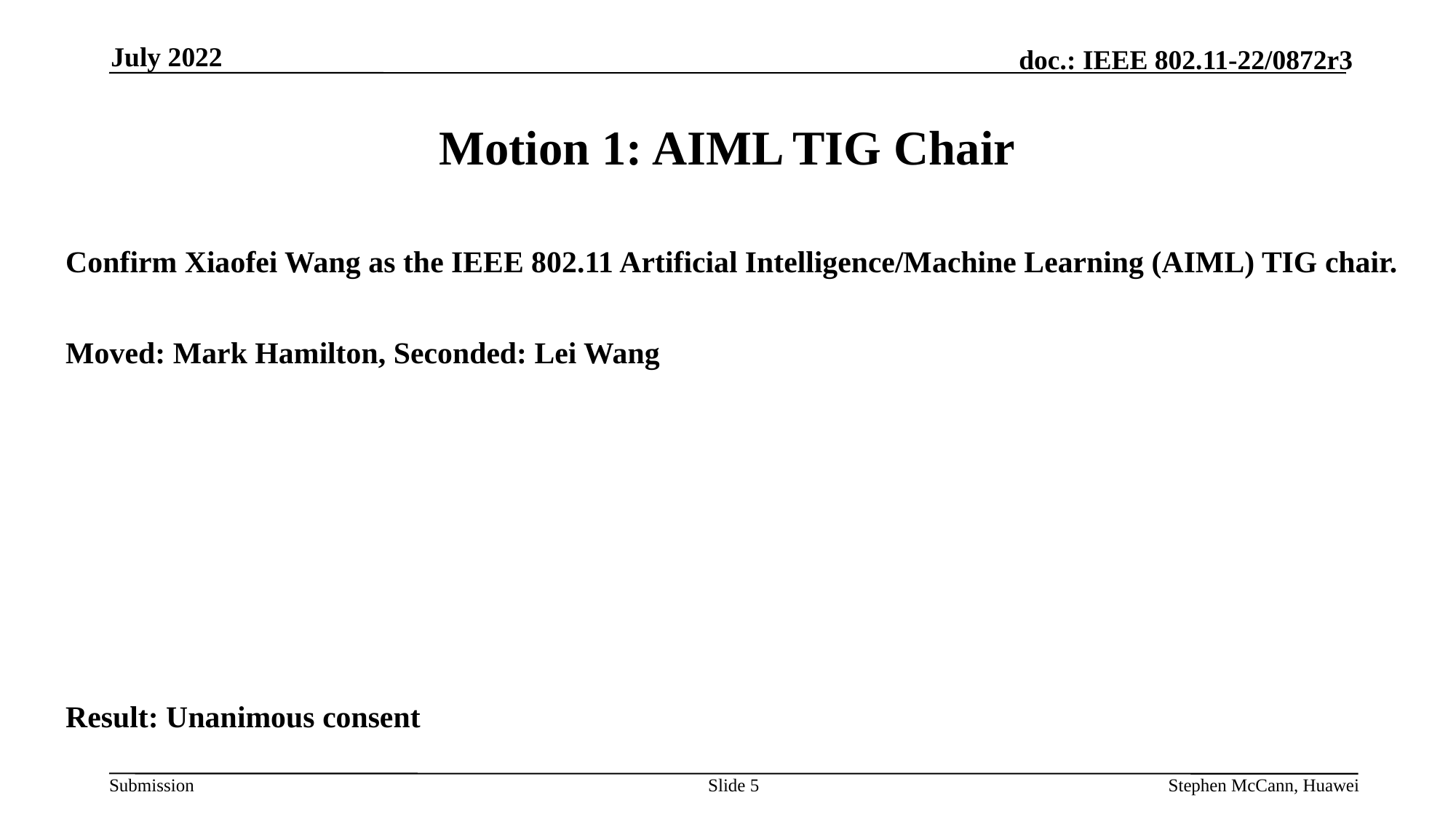

July 2022
# Motion 1: AIML TIG Chair
Confirm Xiaofei Wang as the IEEE 802.11 Artificial Intelligence/Machine Learning (AIML) TIG chair.

Moved: Mark Hamilton, Seconded: Lei Wang

Result: Unanimous consent

Slide 5
Stephen McCann, Huawei